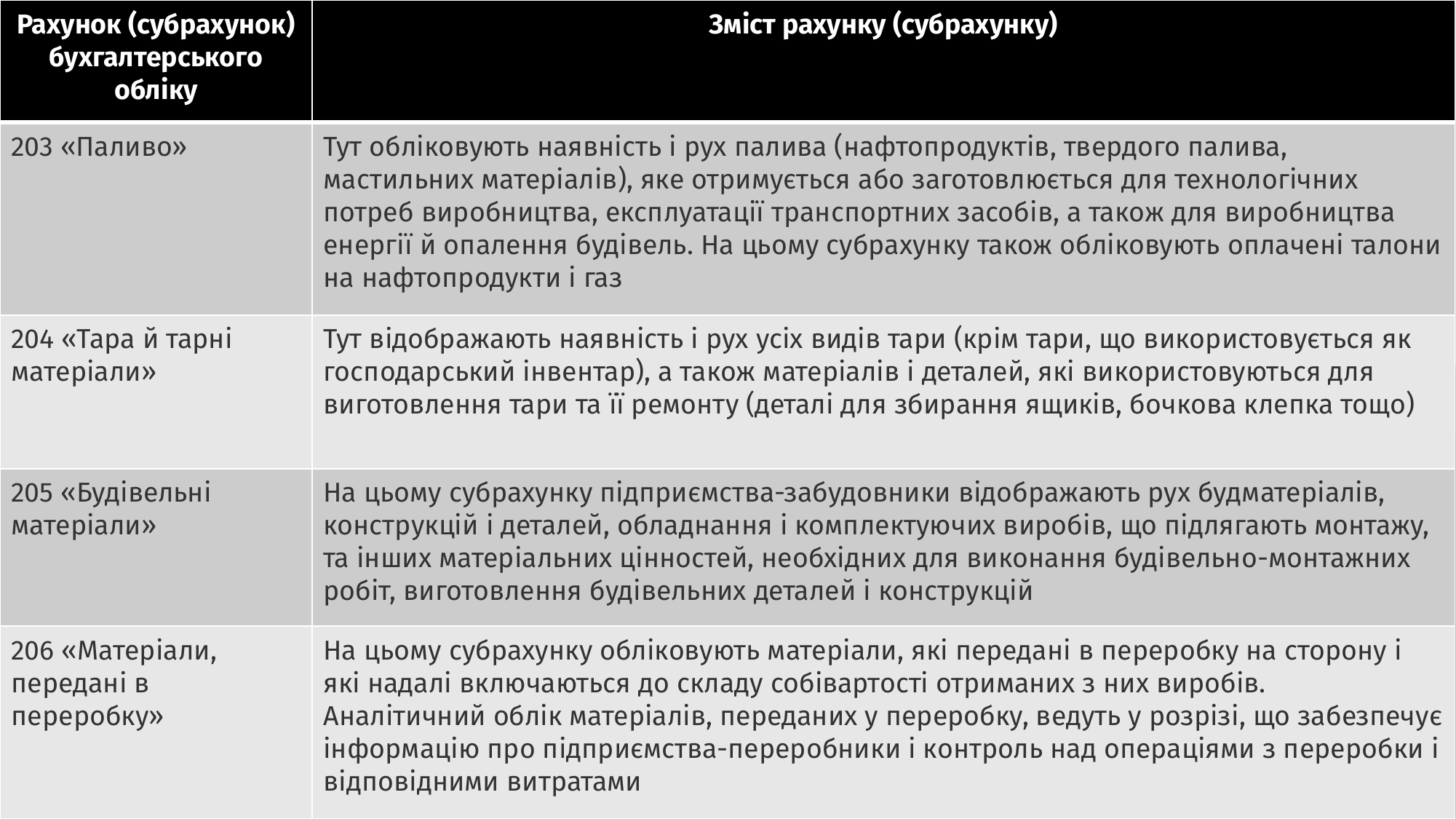

| Рахунок (субрахунок) бухгалтерського обліку | Зміст рахунку (субрахунку) |
| --- | --- |
| 203 «Паливо» | Тут обліковують наявність і рух палива (нафтопродуктів, твердого палива, мастильних матеріалів), яке отримується або заготовлюється для технологічних потреб виробництва, експлуатації транспортних засобів, а також для виробництва енергії й опалення будівель. На цьому субрахунку також обліковують оплачені талони на нафтопродукти і газ |
| 204 «Тара й тарні матеріали» | Тут відображають наявність і рух усіх видів тари (крім тари, що використовується як господарський інвентар), а також матеріалів і деталей, які використовуються для виготовлення тари та її ремонту (деталі для збирання ящиків, бочкова клепка тощо) |
| 205 «Будівельні матеріали» | На цьому субрахунку підприємства-забудовники відображають рух будматеріалів, конструкцій і деталей, обладнання і комплектуючих виробів, що підлягають монтажу, та інших матеріальних цінностей, необхідних для виконання будівельно-монтажних робіт, виготовлення будівельних деталей і конструкцій |
| 206 «Матеріали, передані в переробку» | На цьому субрахунку обліковують матеріали, які передані в переробку на сторону і які надалі включаються до складу собівартості отриманих з них виробів. Аналітичний облік матеріалів, переданих у переробку, ведуть у розрізі, що забезпечує інформацію про підприємства-переробники і контроль над операціями з переробки і відповідними витратами |